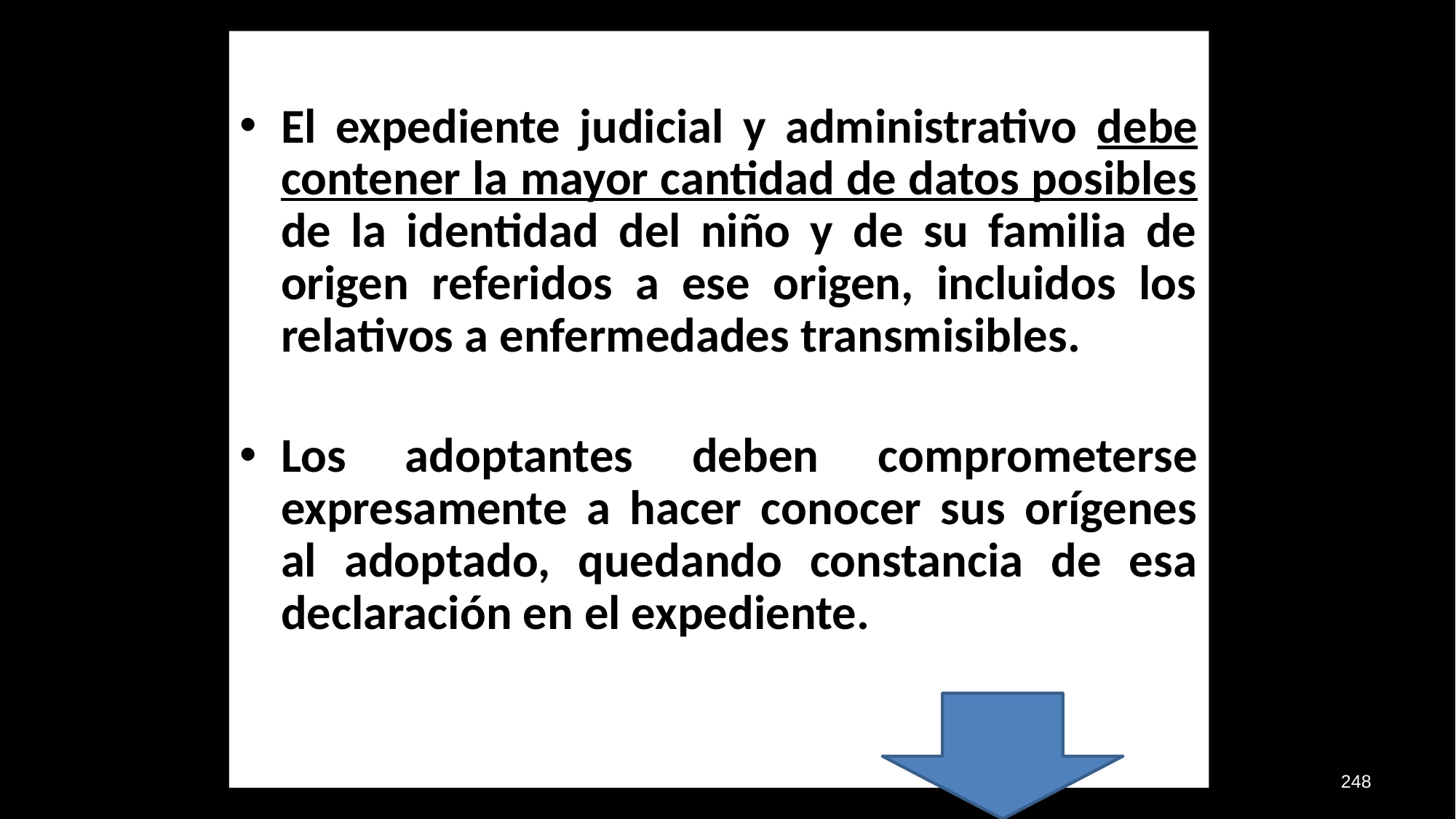

El expediente judicial y administrativo debe contener la mayor cantidad de datos posibles de la identidad del niño y de su familia de origen referidos a ese origen, incluidos los relativos a enfermedades transmisibles.

Los adoptantes deben comprometerse expresamente a hacer conocer sus orígenes al adoptado, quedando constancia de esa declaración en el expediente.

248